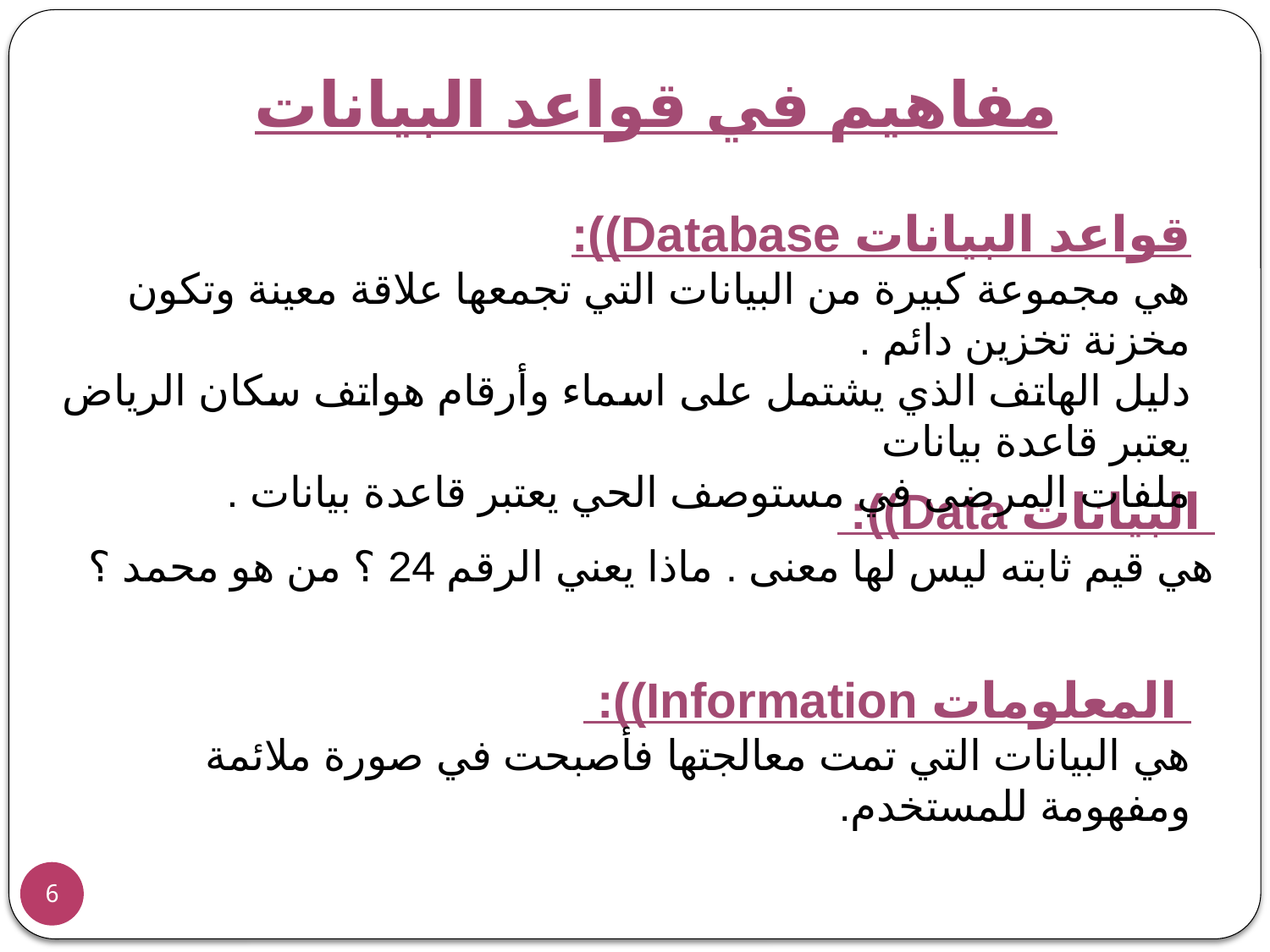

مفاهيم في قواعد البيانات
قواعد البيانات Database)):
هي مجموعة كبيرة من البيانات التي تجمعها علاقة معينة وتكون مخزنة تخزين دائم .
دليل الهاتف الذي يشتمل على اسماء وأرقام هواتف سكان الرياض يعتبر قاعدة بيانات
ملفات المرضى في مستوصف الحي يعتبر قاعدة بيانات .

 البيانات Data)):
هي قيم ثابته ليس لها معنى . ماذا يعني الرقم 24 ؟ من هو محمد ؟
 المعلومات Information)):
هي البيانات التي تمت معالجتها فأصبحت في صورة ملائمة ومفهومة للمستخدم.
6